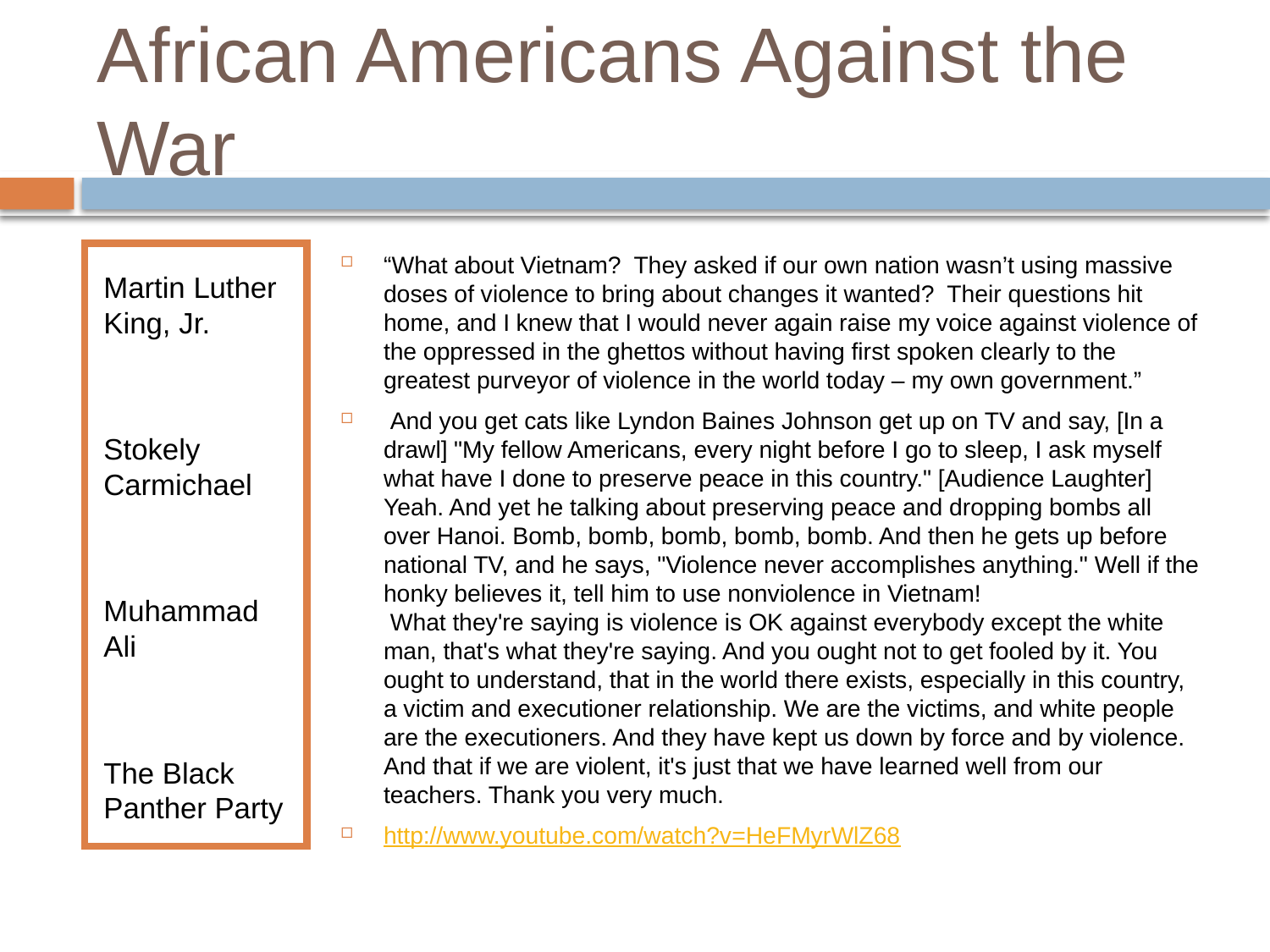

# African Americans Against the War
Martin Luther King, Jr.

Stokely Carmichael

Muhammad Ali

The Black Panther Party
“What about Vietnam?  They asked if our own nation wasn’t using massive doses of violence to bring about changes it wanted?  Their questions hit home, and I knew that I would never again raise my voice against violence of the oppressed in the ghettos without having first spoken clearly to the greatest purveyor of violence in the world today – my own government.”
 And you get cats like Lyndon Baines Johnson get up on TV and say, [In a drawl] "My fellow Americans, every night before I go to sleep, I ask myself what have I done to preserve peace in this country." [Audience Laughter] Yeah. And yet he talking about preserving peace and dropping bombs all over Hanoi. Bomb, bomb, bomb, bomb, bomb. And then he gets up before national TV, and he says, "Violence never accomplishes anything." Well if the honky believes it, tell him to use nonviolence in Vietnam!
 What they're saying is violence is OK against everybody except the white man, that's what they're saying. And you ought not to get fooled by it. You ought to understand, that in the world there exists, especially in this country, a victim and executioner relationship. We are the victims, and white people are the executioners. And they have kept us down by force and by violence. And that if we are violent, it's just that we have learned well from our teachers. Thank you very much.
http://www.youtube.com/watch?v=HeFMyrWlZ68